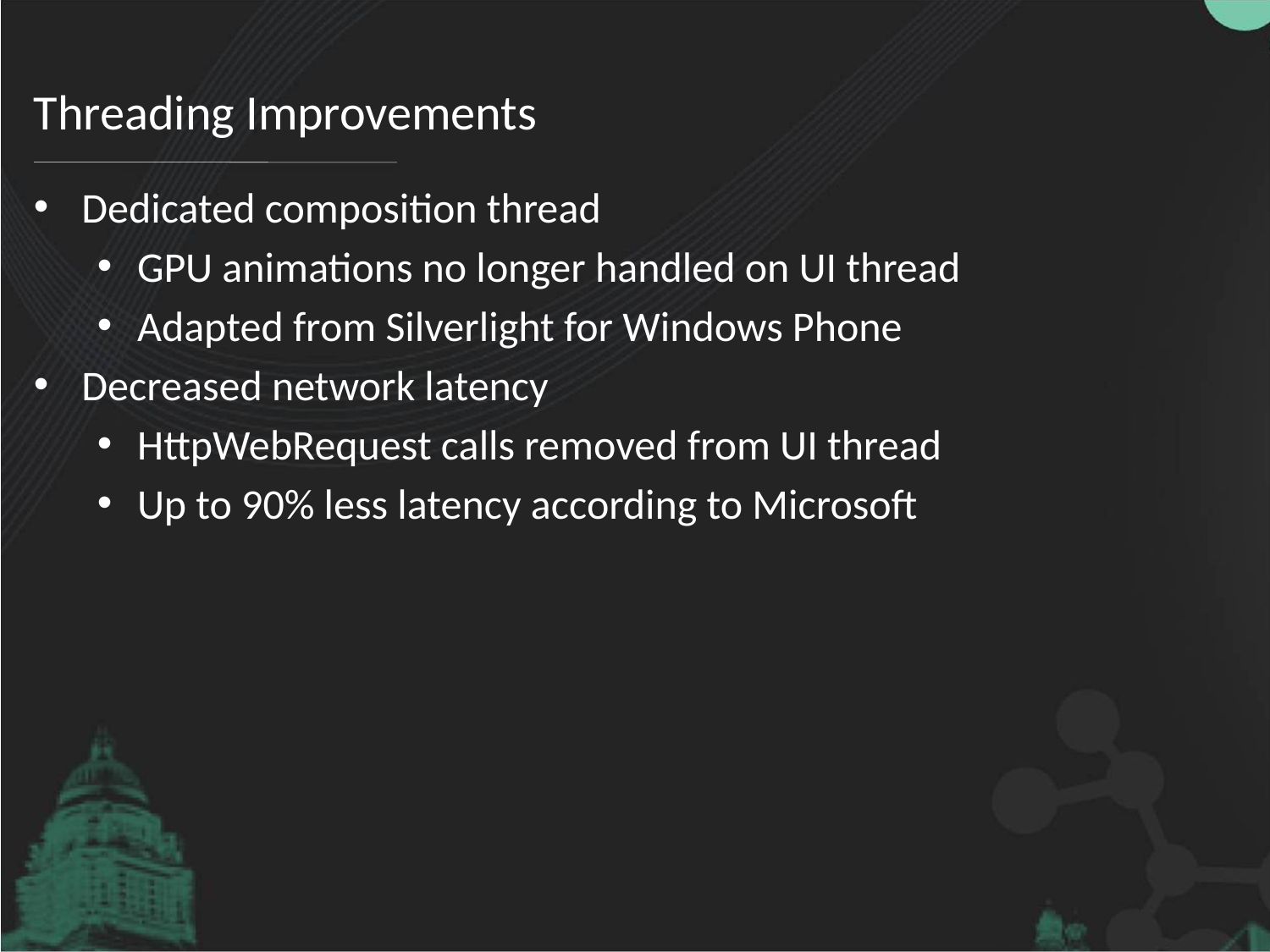

# Threading Improvements
Dedicated composition thread
GPU animations no longer handled on UI thread
Adapted from Silverlight for Windows Phone
Decreased network latency
HttpWebRequest calls removed from UI thread
Up to 90% less latency according to Microsoft